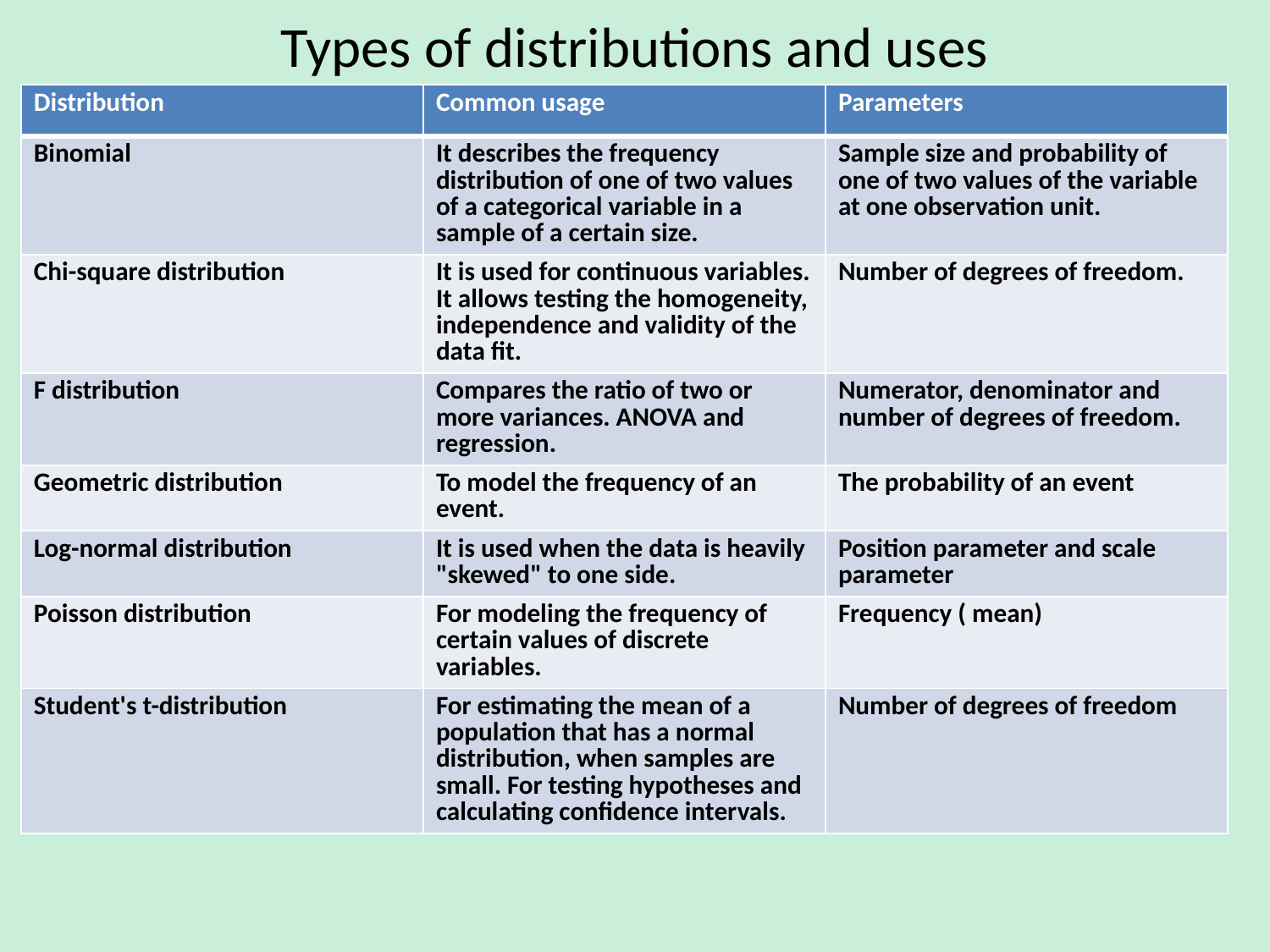

# Types of distributions and uses
| Distribution | Common usage | Parameters |
| --- | --- | --- |
| Binomial | It describes the frequency distribution of one of two values of a categorical variable in a sample of a certain size. | Sample size and probability of one of two values of the variable at one observation unit. |
| Chi-square distribution | It is used for continuous variables. It allows testing the homogeneity, independence and validity of the data fit. | Number of degrees of freedom. |
| F distribution | Compares the ratio of two or more variances. ANOVA and regression. | Numerator, denominator and number of degrees of freedom. |
| Geometric distribution | To model the frequency of an event. | The probability of an event |
| Log-normal distribution | It is used when the data is heavily "skewed" to one side. | Position parameter and scale parameter |
| Poisson distribution | For modeling the frequency of certain values of discrete variables. | Frequency ( mean) |
| Student's t-distribution | For estimating the mean of a population that has a normal distribution, when samples are small. For testing hypotheses and calculating confidence intervals. | Number of degrees of freedom |